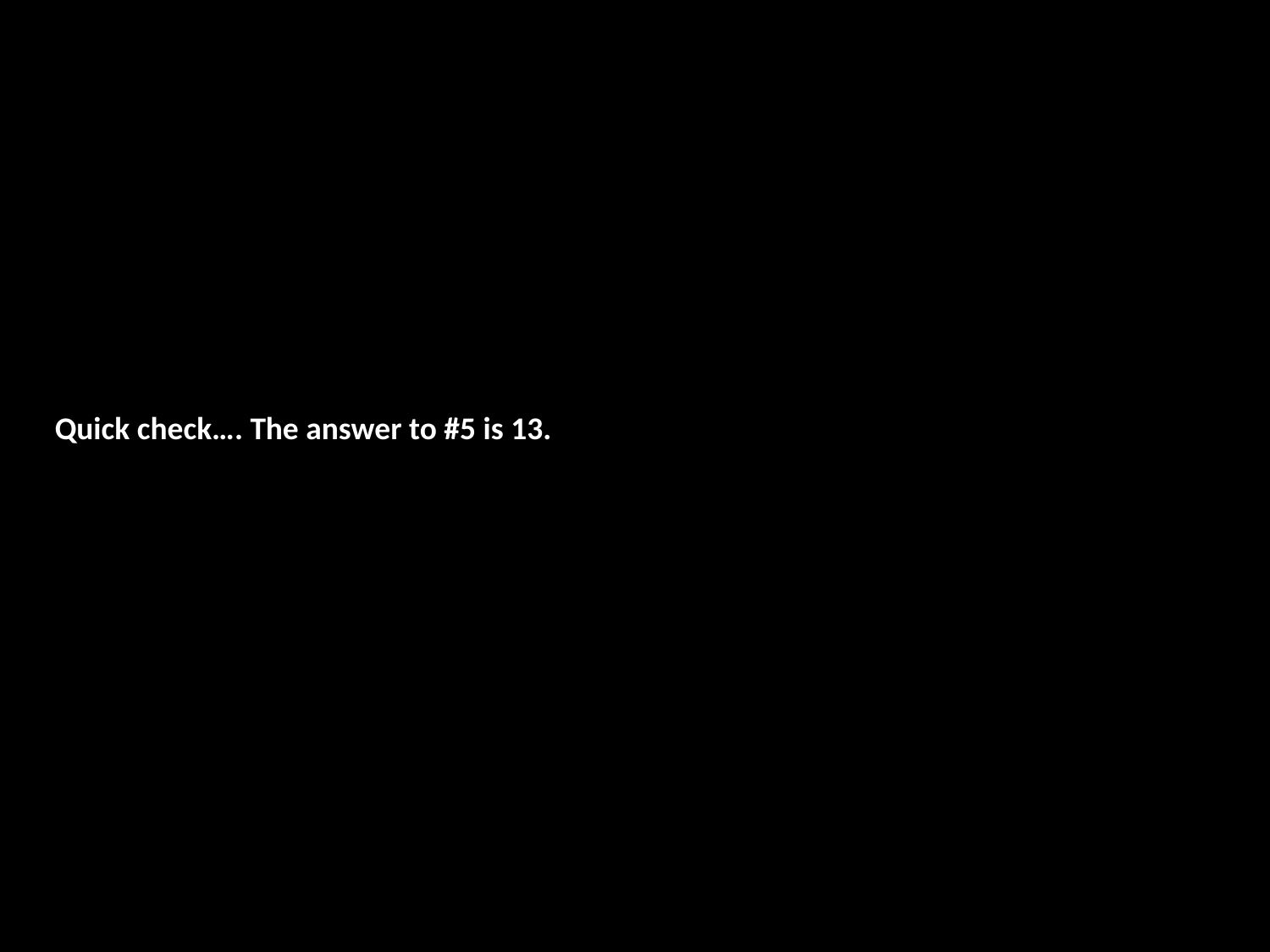

Quick check…. The answer to #5 is 13.